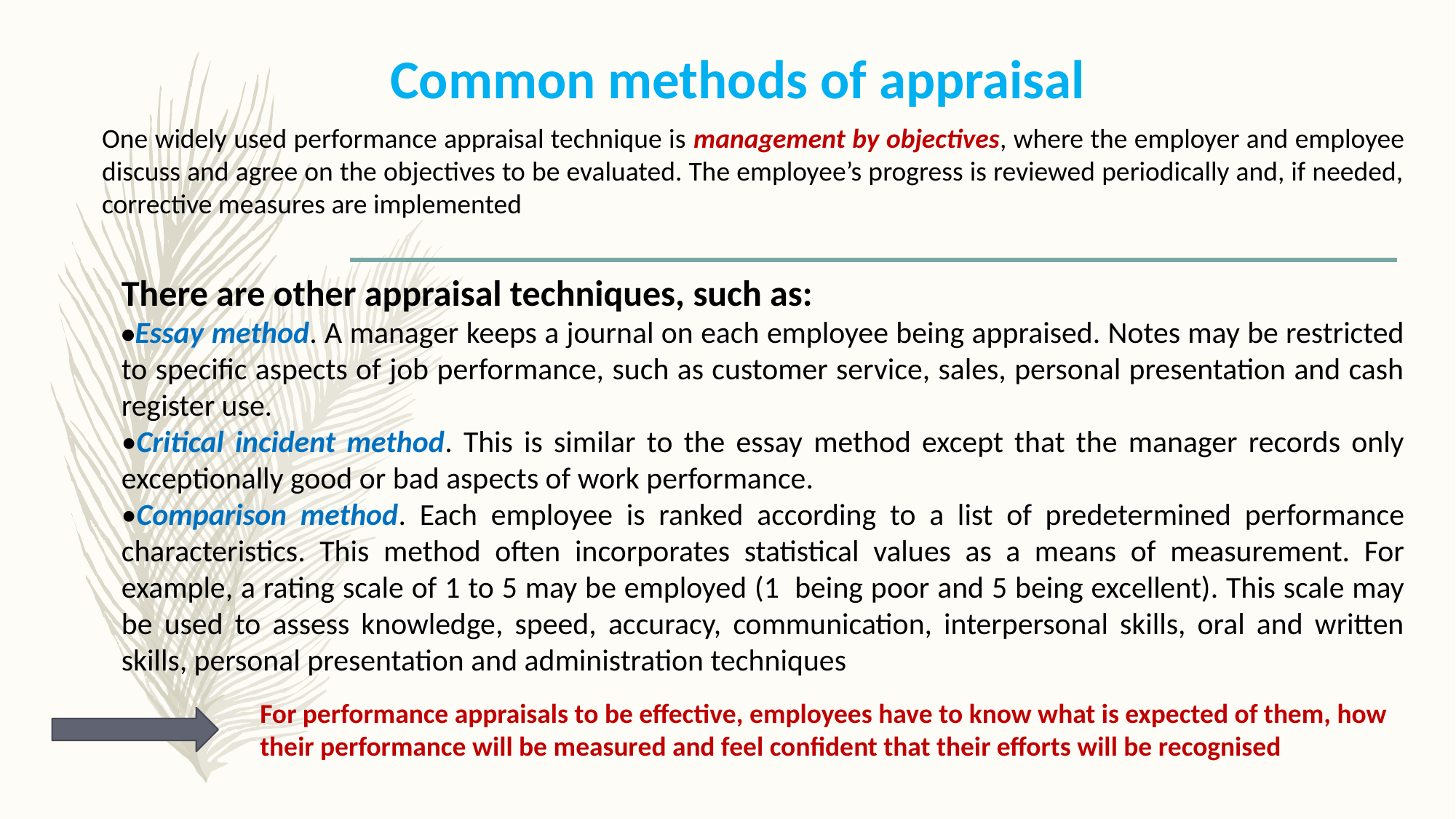

Common methods of appraisal
One widely used performance appraisal technique is management by objectives, where the employer and employee discuss and agree on the objectives to be evaluated. The employee’s progress is reviewed periodically and, if needed, corrective measures are implemented
There are other appraisal techniques, such as:
•Essay method. A manager keeps a journal on each employee being appraised. Notes may be restricted to specific aspects of job performance, such as customer service, sales, personal presentation and cash register use.
•Critical incident method. This is similar to the essay method except that the manager records only exceptionally good or bad aspects of work performance.
•Comparison method. Each employee is ranked according to a list of predetermined performance characteristics. This method often incorporates statistical values as a means of measurement. For example, a rating scale of 1 to 5 may be employed (1  being poor and 5 being excellent). This scale may be used to assess knowledge, speed, accuracy, communication, interpersonal skills, oral and written skills, personal presentation and administration techniques
For performance appraisals to be effective, employees have to know what is expected of them, how their performance will be measured and feel confident that their efforts will be recognised